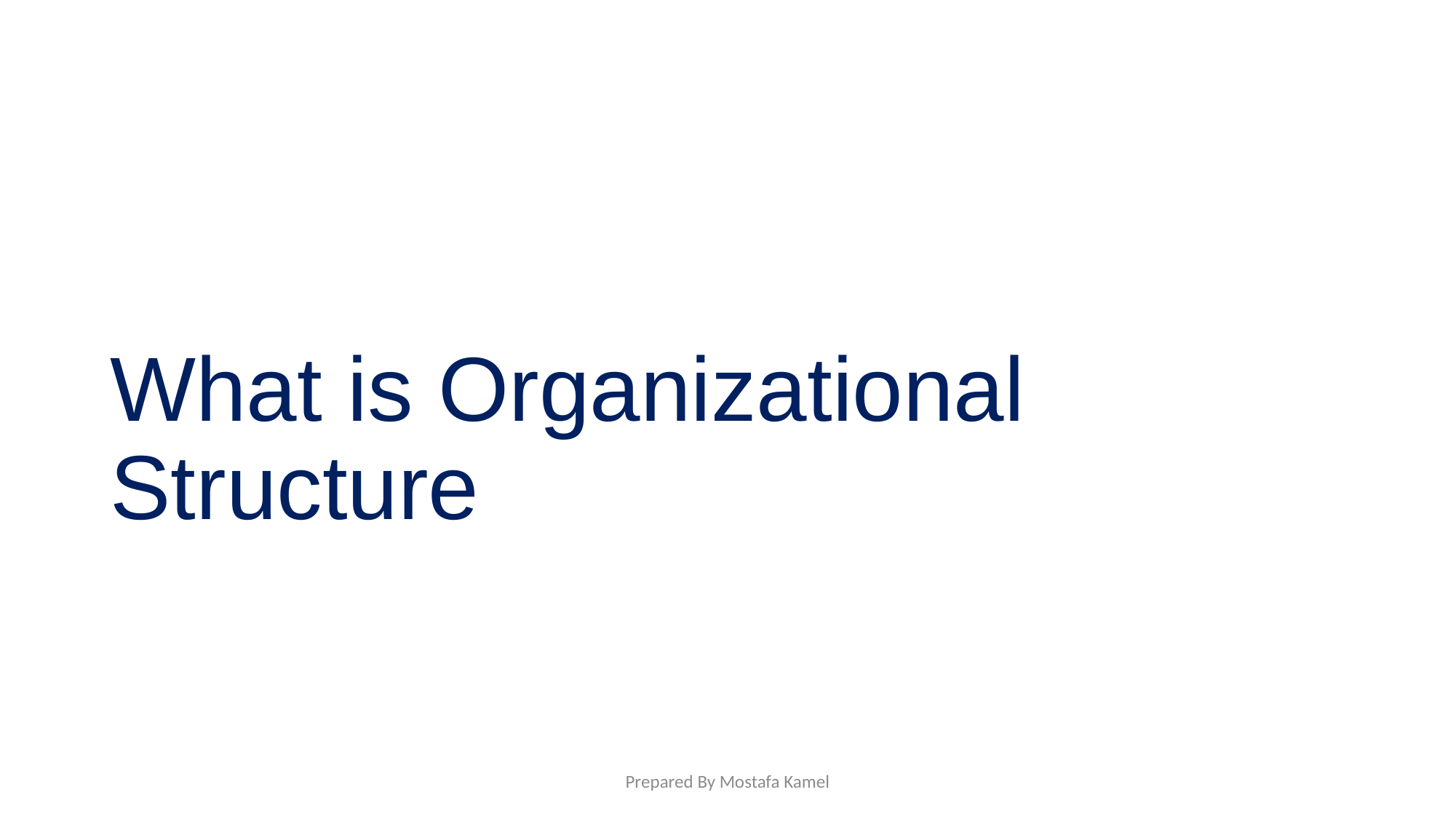

# What is Organizational Structure

Prepared By Mostafa Kamel